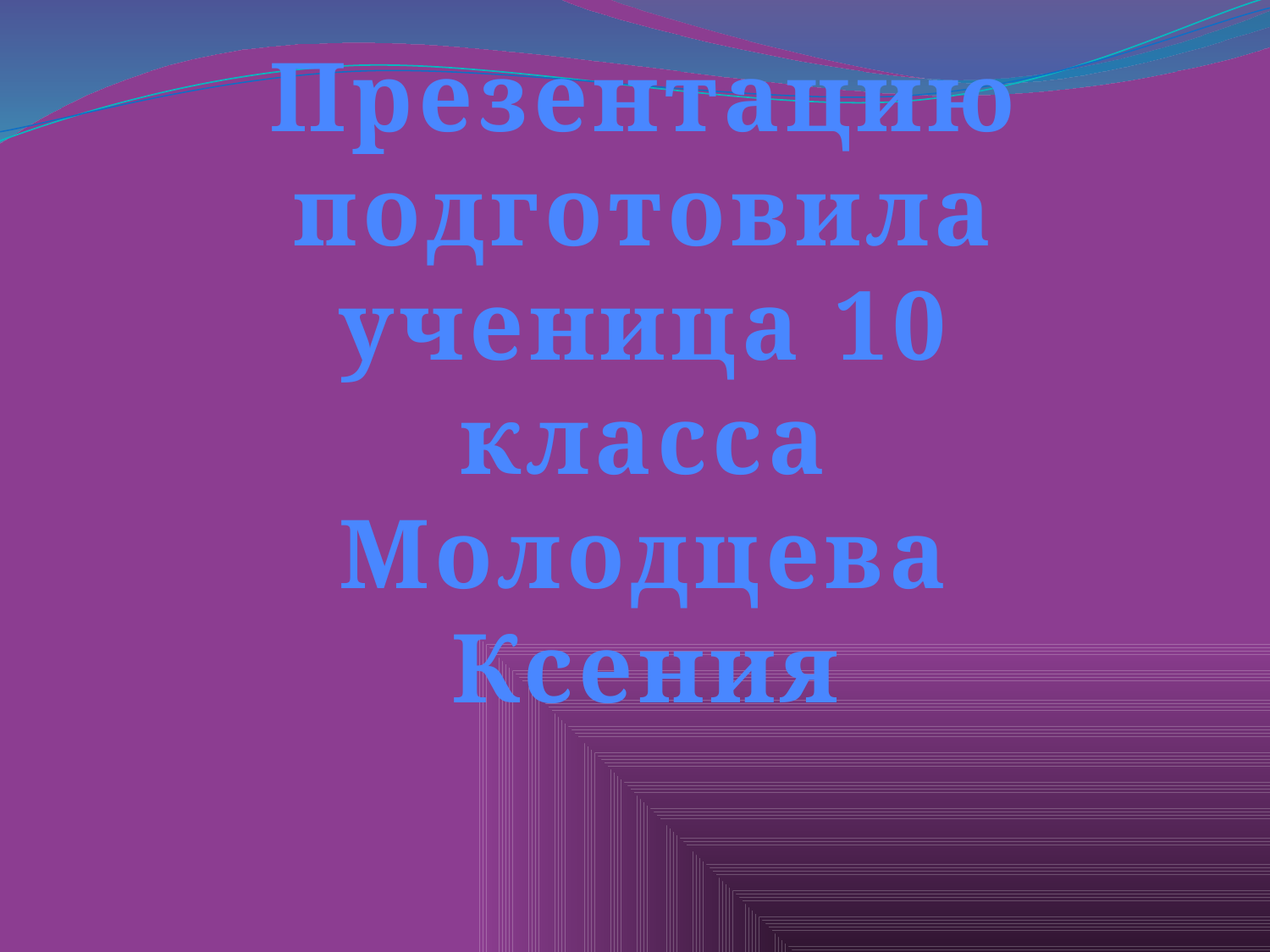

Презентацию подготовила ученица 10 класса Молодцева Ксения